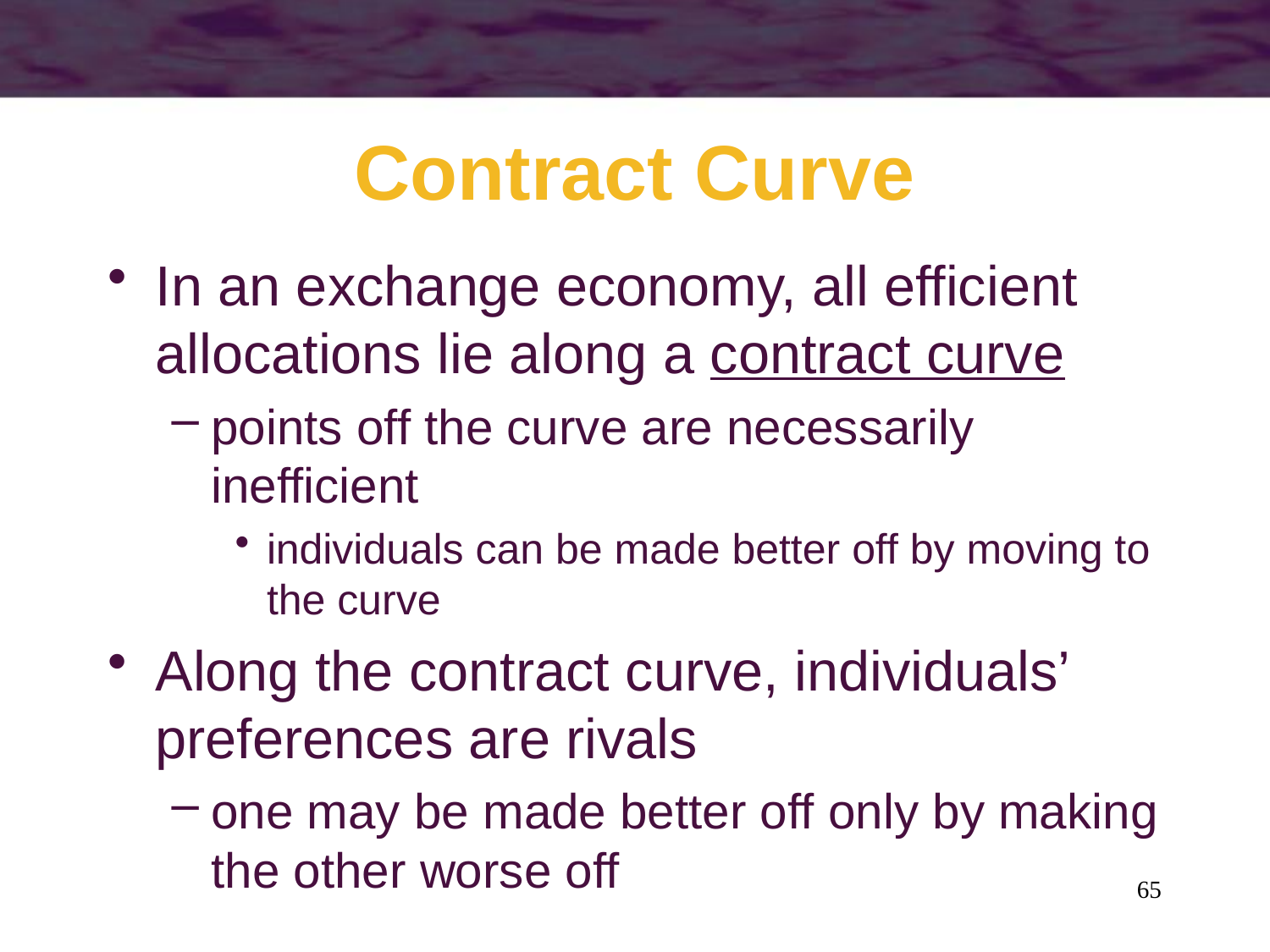

# Contract Curve
In an exchange economy, all efficient allocations lie along a contract curve
points off the curve are necessarily inefficient
individuals can be made better off by moving to the curve
Along the contract curve, individuals’ preferences are rivals
one may be made better off only by making the other worse off
65